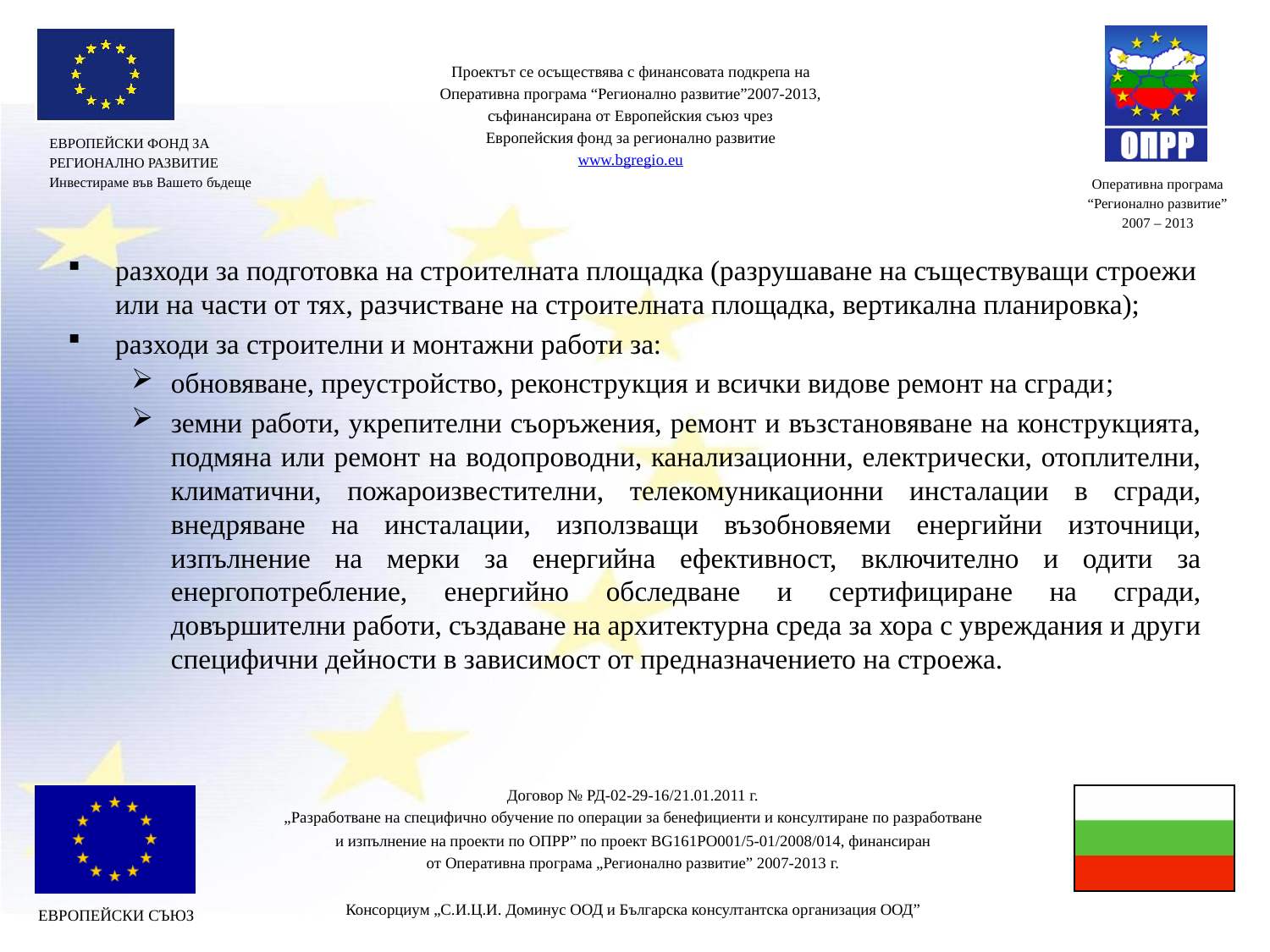

разходи за подготовка на строителната площадка (разрушаване на съществуващи строежи или на части от тях, разчистване на строителната площадка, вертикална планировка);
разходи за строителни и монтажни работи за:
обновяване, преустройство, реконструкция и всички видове ремонт на сгради;
земни работи, укрепителни съоръжения, ремонт и възстановяване на конструкцията, подмяна или ремонт на водопроводни, канализационни, електрически, отоплителни, климатични, пожароизвестителни, телекомуникационни инсталации в сгради, внедряване на инсталации, използващи възобновяеми енергийни източници, изпълнение на мерки за енергийна ефективност, включително и одити за енергопотребление, енергийно обследване и сертифициране на сгради, довършителни работи, създаване на архитектурна среда за хора с увреждания и други специфични дейности в зависимост от предназначението на строежа.